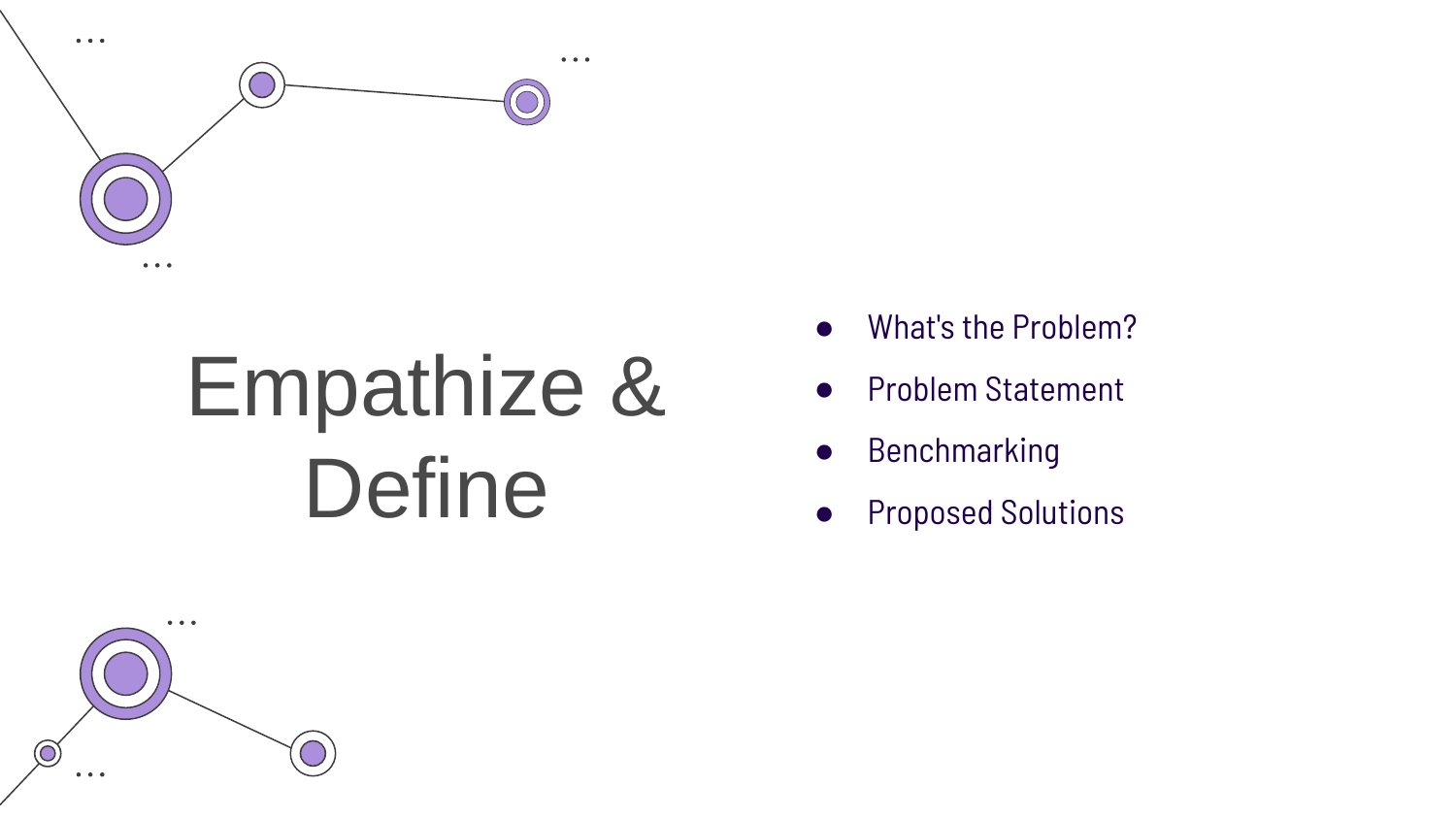

What's the Problem?
Problem Statement
Benchmarking
Proposed Solutions
# Empathize & Define